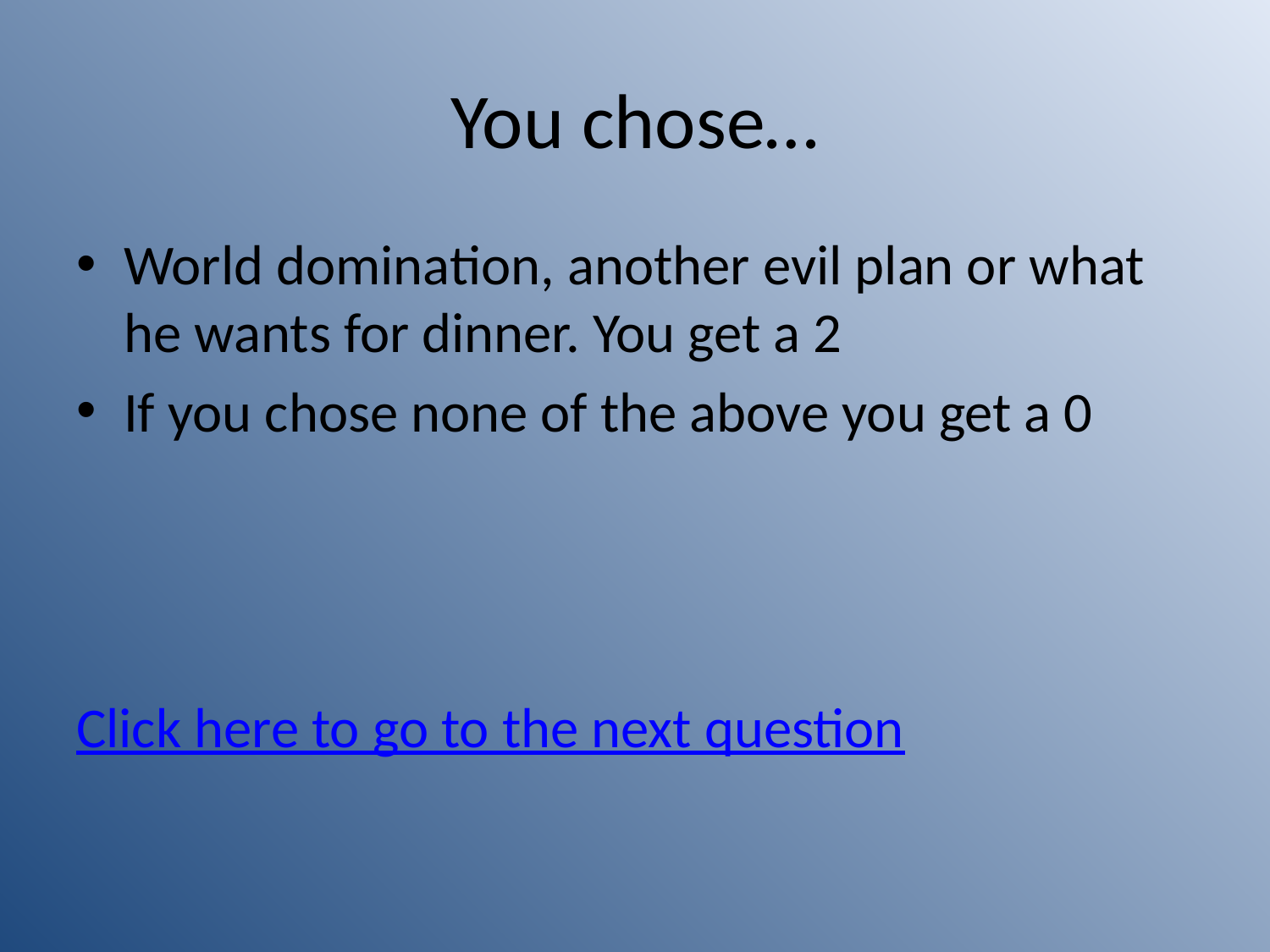

# You chose…
World domination, another evil plan or what he wants for dinner. You get a 2
If you chose none of the above you get a 0

Click here to go to the next question